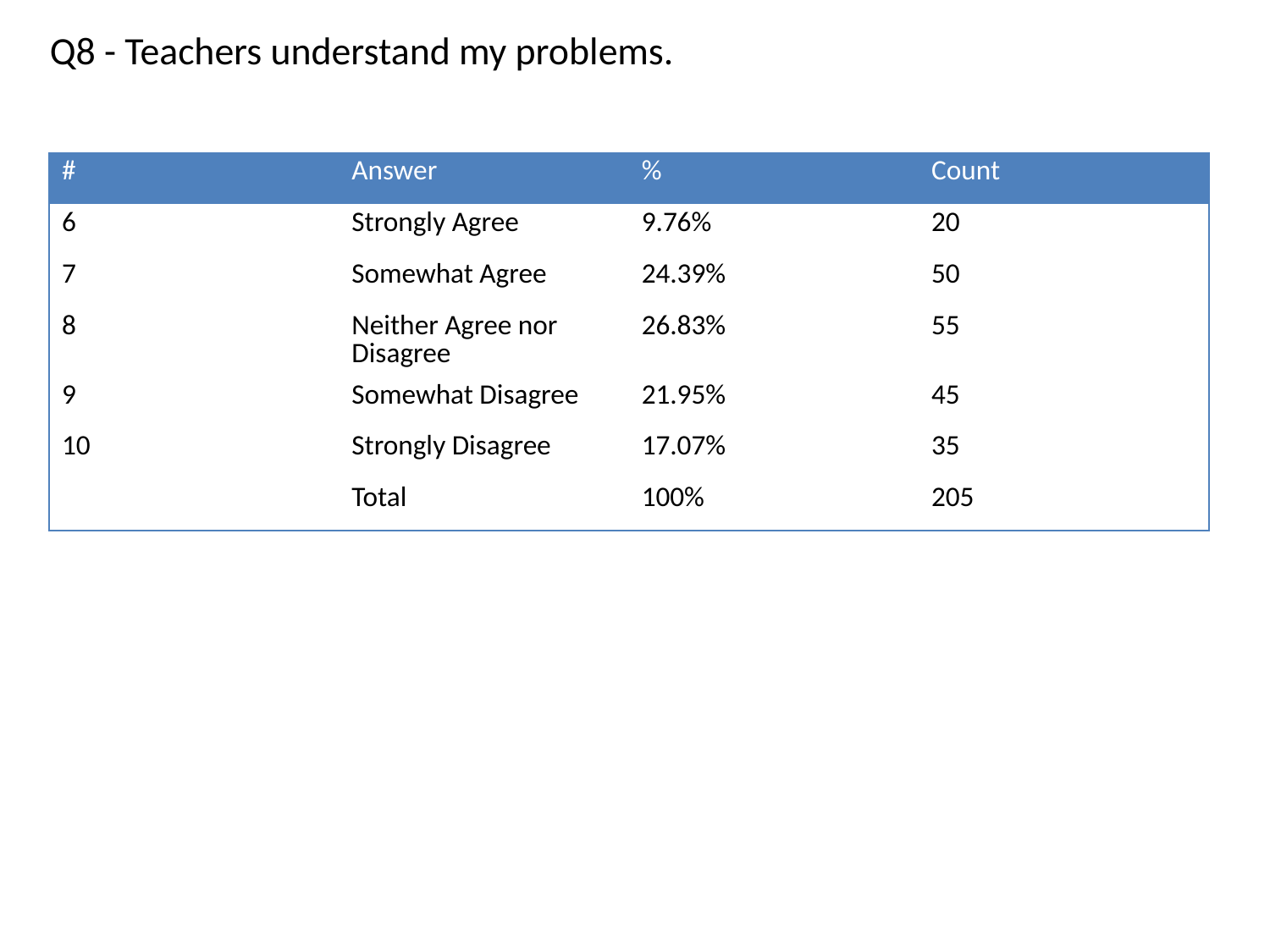

Q8 - Teachers understand my problems.
| # | Answer | % | Count |
| --- | --- | --- | --- |
| 6 | Strongly Agree | 9.76% | 20 |
| 7 | Somewhat Agree | 24.39% | 50 |
| 8 | Neither Agree nor Disagree | 26.83% | 55 |
| 9 | Somewhat Disagree | 21.95% | 45 |
| 10 | Strongly Disagree | 17.07% | 35 |
|  | Total | 100% | 205 |